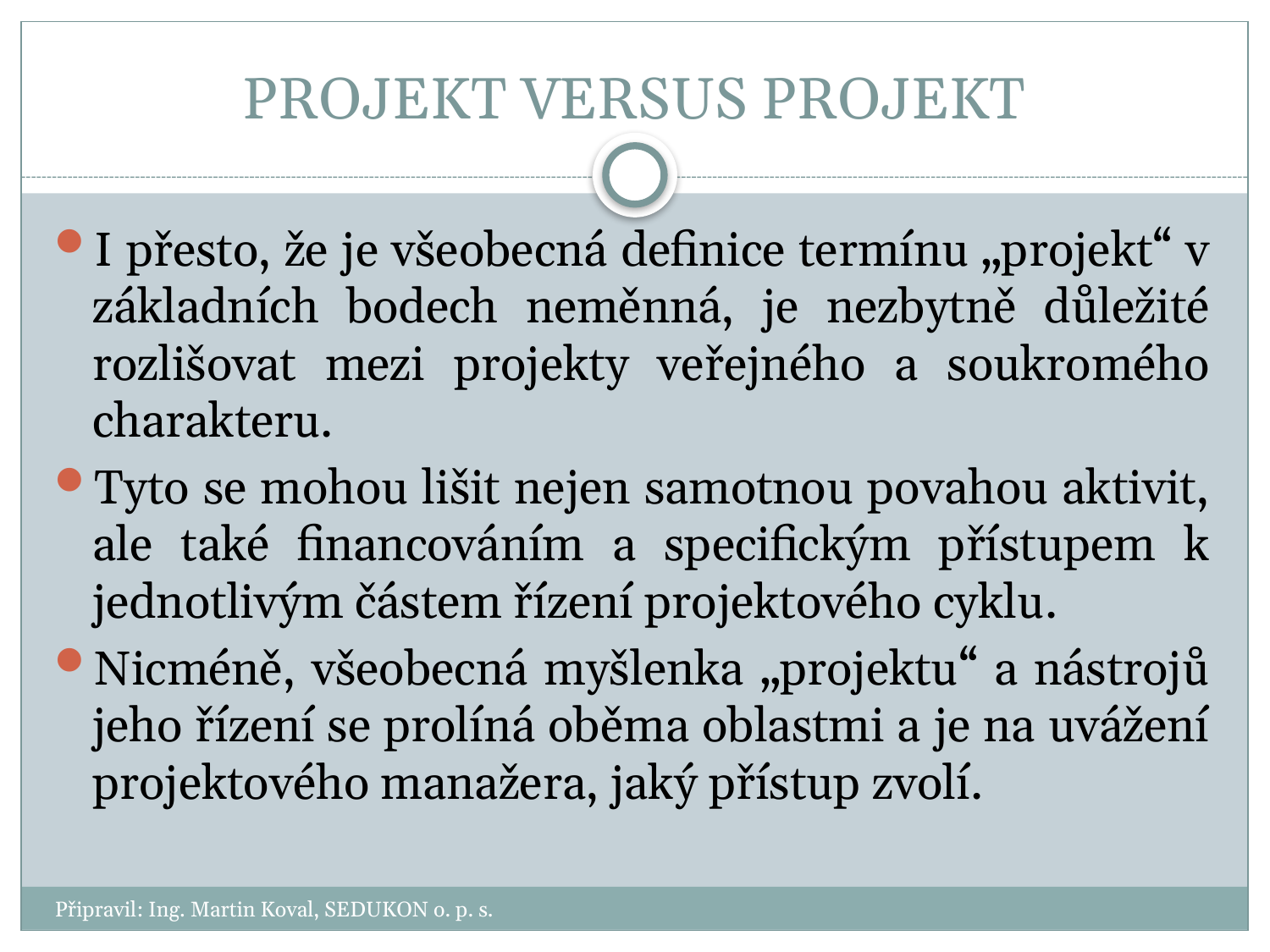

# PROJEKT VERSUS PROJEKT
I přesto, že je všeobecná definice termínu „projekt“ v základních bodech neměnná, je nezbytně důležité rozlišovat mezi projekty veřejného a soukromého charakteru.
Tyto se mohou lišit nejen samotnou povahou aktivit, ale také financováním a specifickým přístupem k jednotlivým částem řízení projektového cyklu.
Nicméně, všeobecná myšlenka „projektu“ a nástrojů jeho řízení se prolíná oběma oblastmi a je na uvážení projektového manažera, jaký přístup zvolí.

Připravil: Ing. Martin Koval, SEDUKON o. p. s.